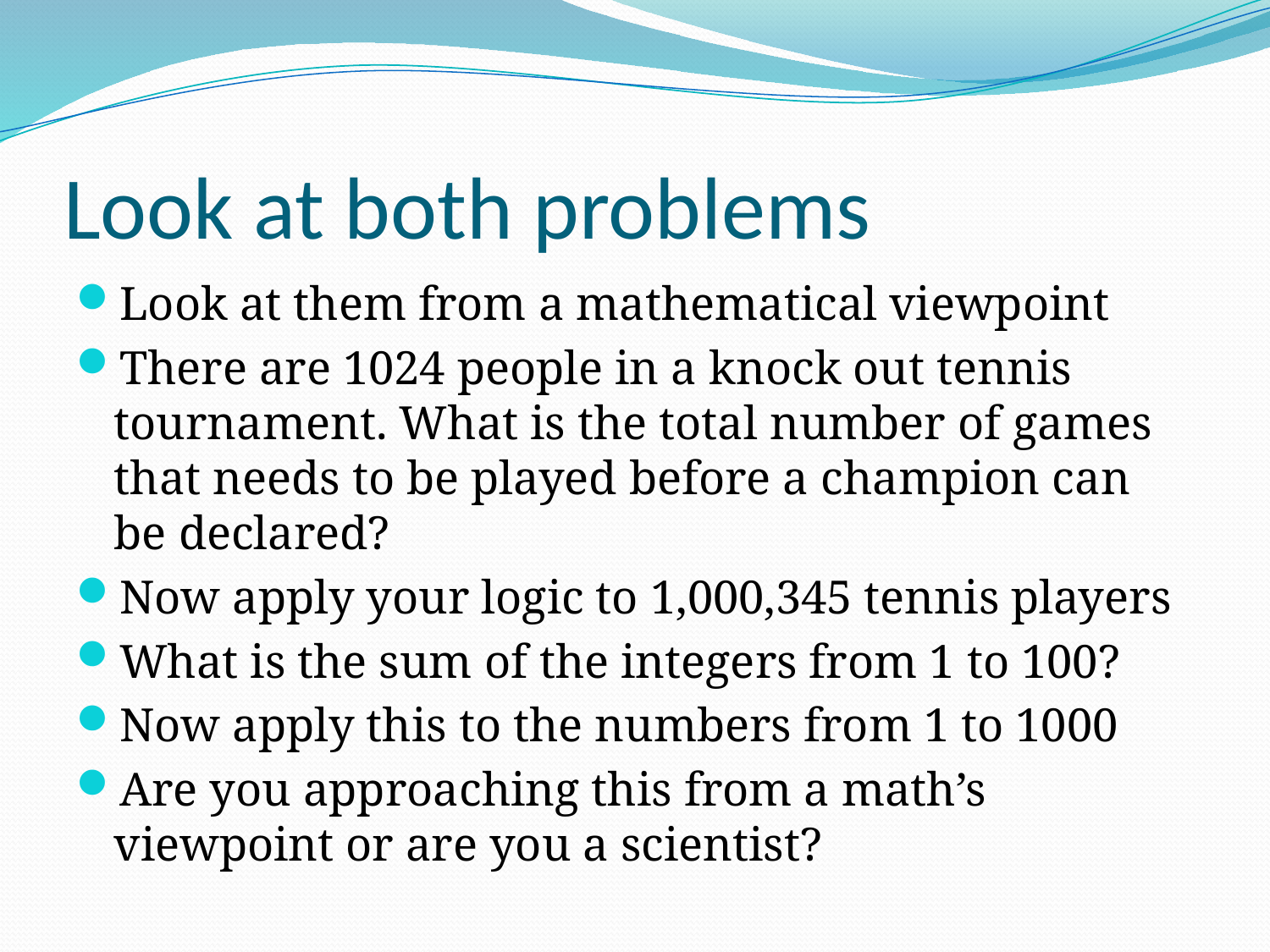

# Look at both problems
Look at them from a mathematical viewpoint
There are 1024 people in a knock out tennis tournament. What is the total number of games that needs to be played before a champion can be declared?
Now apply your logic to 1,000,345 tennis players
What is the sum of the integers from 1 to 100?
Now apply this to the numbers from 1 to 1000
Are you approaching this from a math’s viewpoint or are you a scientist?